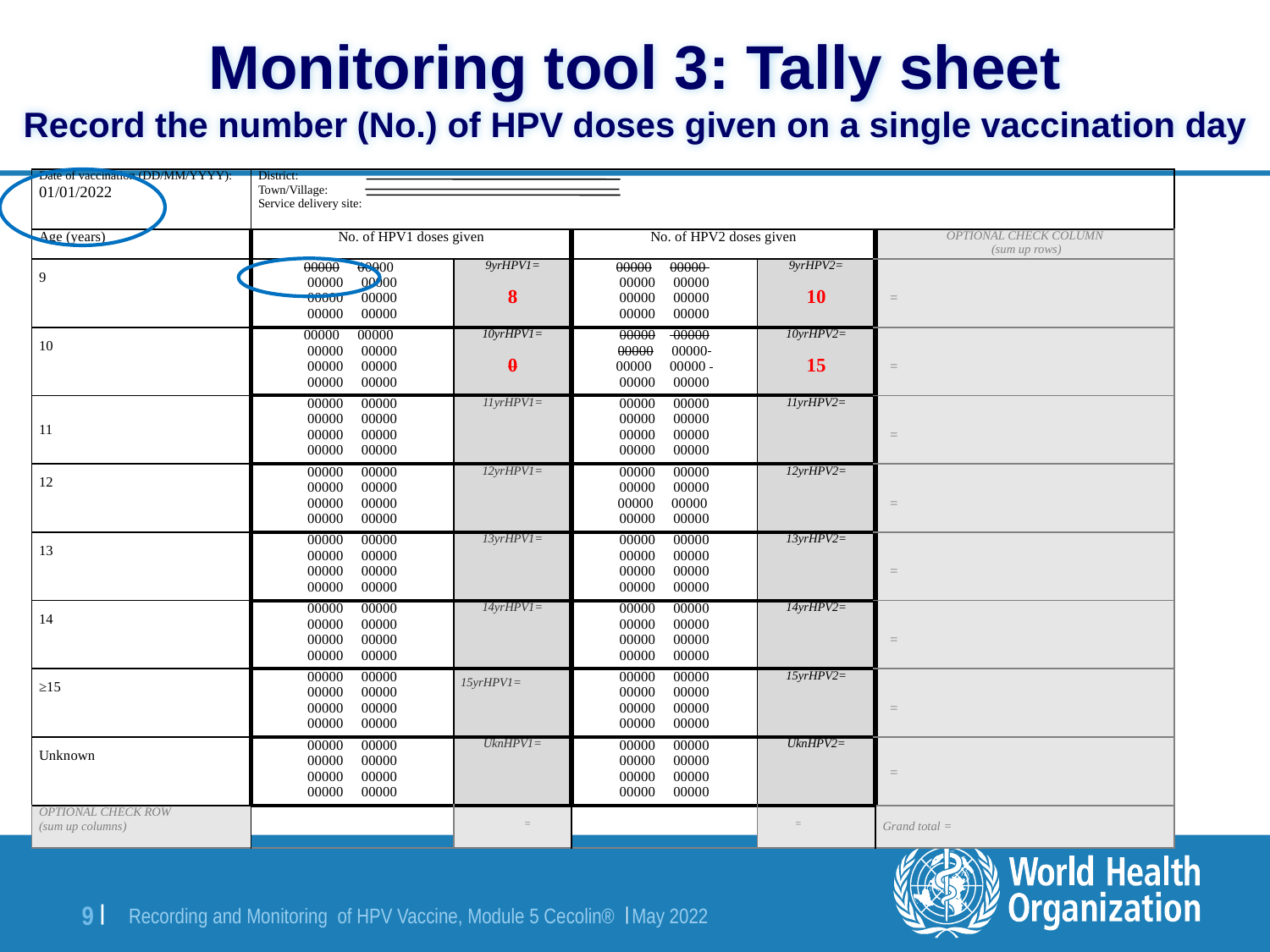

# Monitoring tool 3: Tally sheet Record the number (No.) of HPV doses given on a single vaccination day

| Date of vaccination (DD/MM/YYYY): 01/01/2022 | District: Town/Village: Service delivery site: |  |  |  |  |
| --- | --- | --- | --- | --- | --- |
| Age (years) | No. of HPV1 doses given |  | No. of HPV2 doses given |  | OPTIONAL CHECK COLUMN (sum up rows) |
| 9 | 00000 00000 00000 00000 00000 00000 00000 00000 | 9yrHPV1=   8 | 00000 00000 00000 00000 00000 00000 00000 00000 | 9yrHPV2=   10 | = |
| 10 | 00000 00000 00000 00000 00000 00000 00000 00000 | 10yrHPV1=   0 | 00000 00000 00000 00000 00000 00000 00000 00000 | 10yrHPV2=   15 | = |
| 11 | 00000 00000 00000 00000 00000 00000 00000 00000 | 11yrHPV1= | 00000 00000 00000 00000 00000 00000 00000 00000 | 11yrHPV2= | = |
| 12 | 00000 00000 00000 00000 00000 00000 00000 00000 | 12yrHPV1= | 00000 00000 00000 00000 00000 00000 00000 00000 | 12yrHPV2= | = |
| 13 | 00000 00000 00000 00000 00000 00000 00000 00000 | 13yrHPV1= | 00000 00000 00000 00000 00000 00000 00000 00000 | 13yrHPV2= | = |
| 14 | 00000 00000 00000 00000 00000 00000 00000 00000 | 14yrHPV1= | 00000 00000 00000 00000 00000 00000 00000 00000 | 14yrHPV2= | = |
| ≥15 | 00000 00000 00000 00000 00000 00000 00000 00000 | 15yrHPV1= | 00000 00000 00000 00000 00000 00000 00000 00000 | 15yrHPV2= | = |
| Unknown | 00000 00000 00000 00000 00000 00000 00000 00000 | UknHPV1= | 00000 00000 00000 00000 00000 00000 00000 00000 | UknHPV2= | = |
| OPTIONAL CHECK ROW (sum up columns) |  | = |  | = | Grand total = |